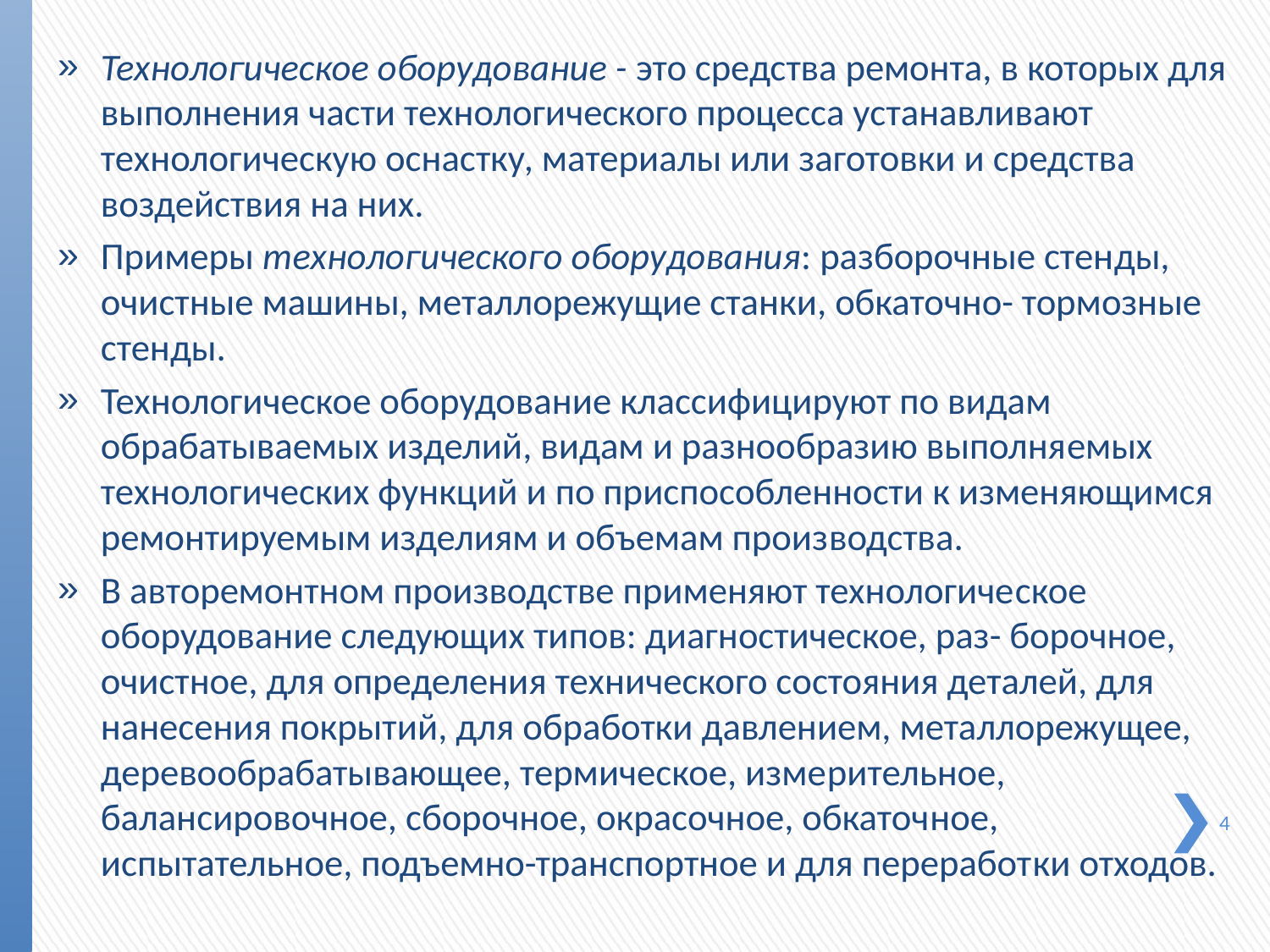

Технологическое оборудование - это средства ремонта, в которых для выполнения части технологического процесса устанавливают технологическую оснастку, материалы или заготовки и средства воздействия на них.
Примеры технологического оборудования: разборочные стен­ды, очистные машины, металлорежущие станки, обкаточно- тормозные стенды.
Технологическое оборудование классифицируют по видам обрабатываемых изделий, видам и разнообразию выполня­емых технологических функций и по приспособленности к изменяющимся ремонтируемым изделиям и объемам произ­водства.
В авторемонтном производстве применяют технологиче­ское оборудование следующих типов: диагностическое, раз- борочное, очистное, для определения технического состояния деталей, для нанесения покрытий, для обработки давлением, металлорежущее, деревообрабатывающее, термическое, изме­рительное, балансировочное, сборочное, окрасочное, обкаточ­ное, испытательное, подъемно-транспортное и для переработ­ки отходов.

4